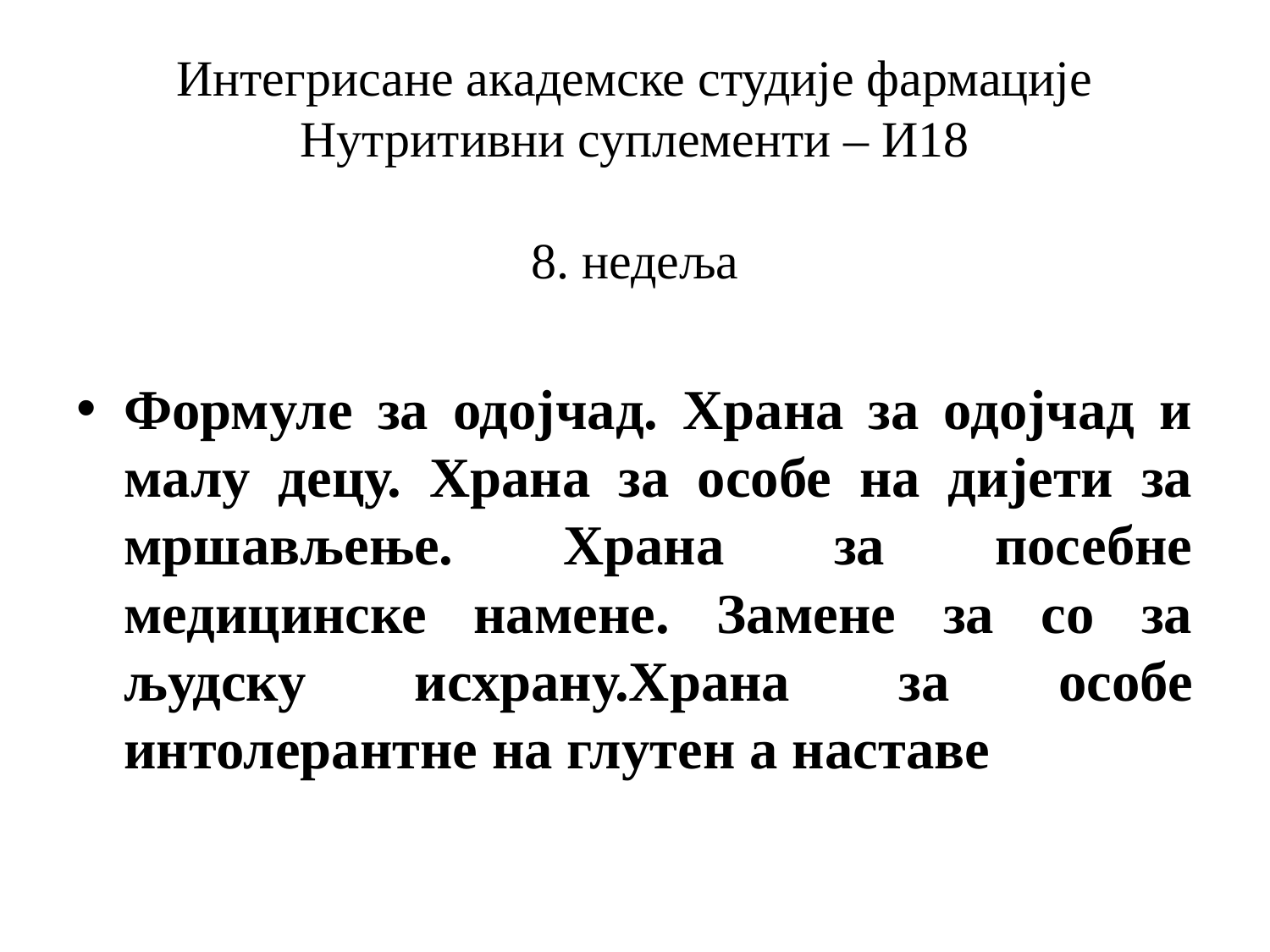

# Интегрисане акaдемске студије фармације Нутритивни суплементи – И18 8. недељa
Формуле за одојчад. Храна за одојчад и малу децу. Храна за особе на дијети за мршављење. Храна за посебне медицинске намене. Замене за со за људску исхрану.Храна за особе интолерантне на глутен а наставе